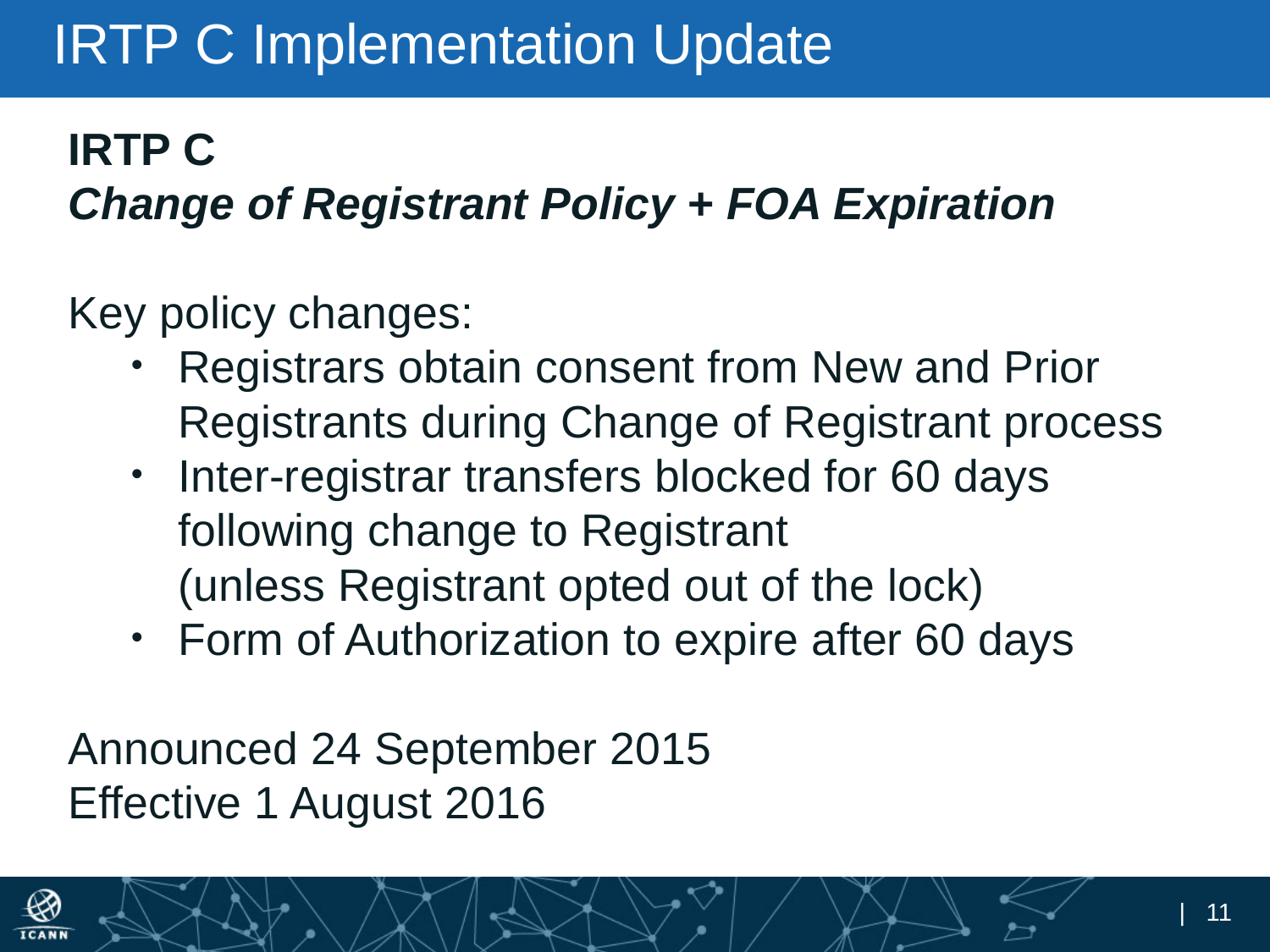

# IRTP C Implementation Update
IRTP C
Change of Registrant Policy + FOA Expiration

Key policy changes:
Registrars obtain consent from New and Prior Registrants during Change of Registrant process
Inter-registrar transfers blocked for 60 days following change to Registrant
(unless Registrant opted out of the lock)
Form of Authorization to expire after 60 days

Announced 24 September 2015
Effective 1 August 2016